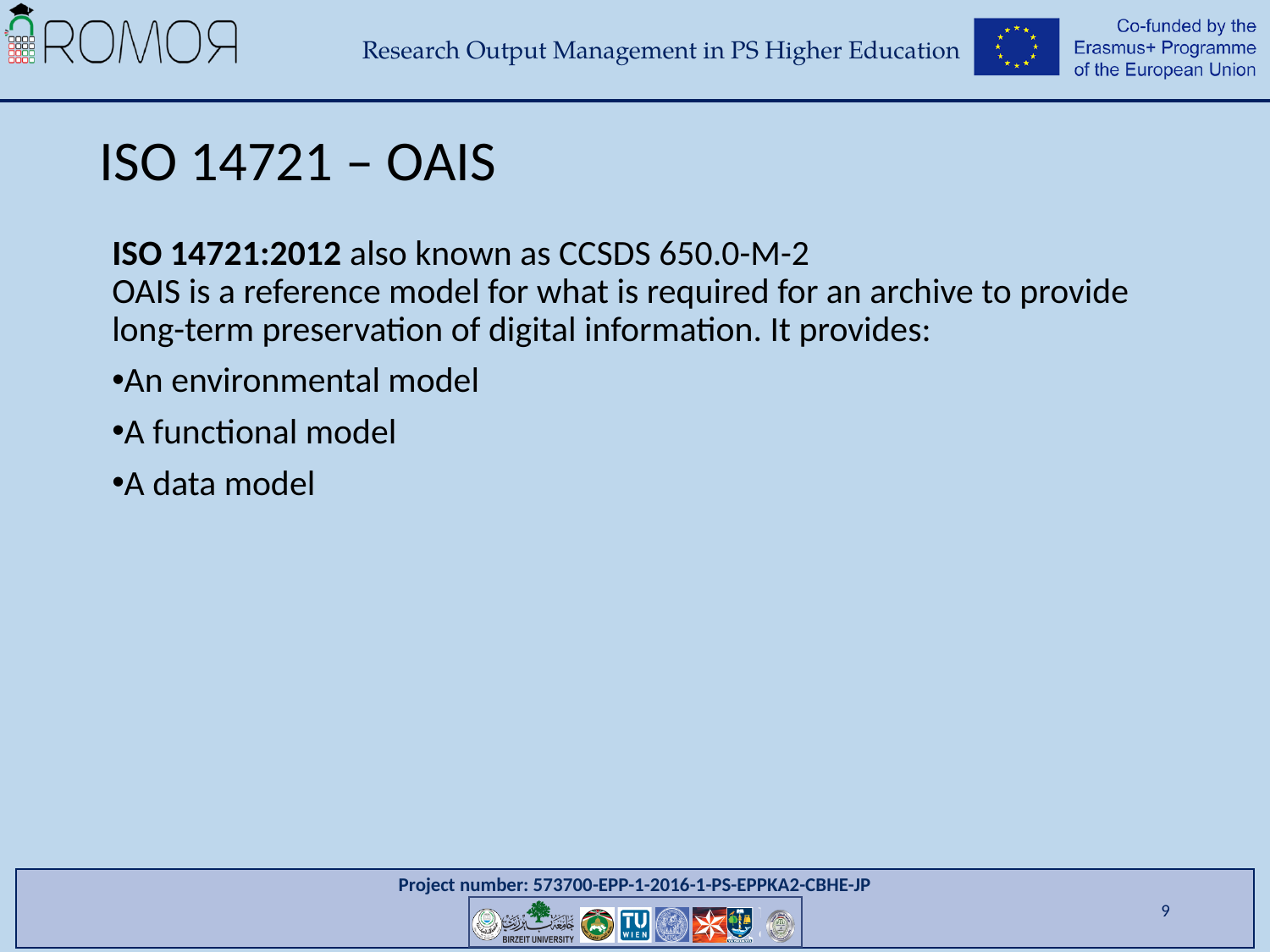

# ISO 14721 – OAIS
ISO 14721:2012 also known as CCSDS 650.0-M-2
OAIS is a reference model for what is required for an archive to provide long-term preservation of digital information. It provides:
An environmental model
A functional model
A data model
9